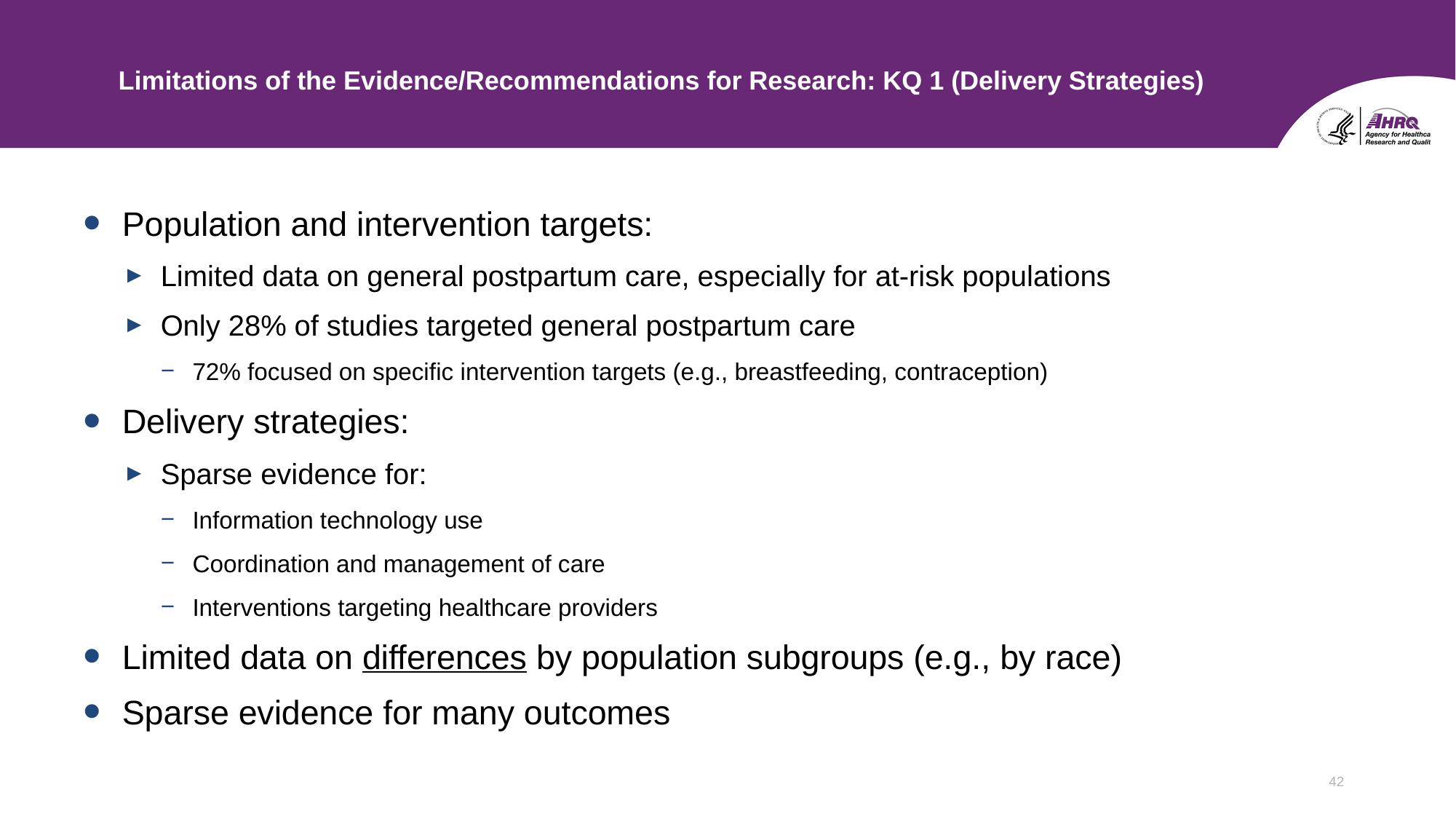

# Limitations of the Evidence/Recommendations for Research: KQ 1 (Delivery Strategies)
Population and intervention targets:
Limited data on general postpartum care, especially for at-risk populations
Only 28% of studies targeted general postpartum care
72% focused on specific intervention targets (e.g., breastfeeding, contraception)
Delivery strategies:
Sparse evidence for:
Information technology use
Coordination and management of care
Interventions targeting healthcare providers
Limited data on differences by population subgroups (e.g., by race)
Sparse evidence for many outcomes
42